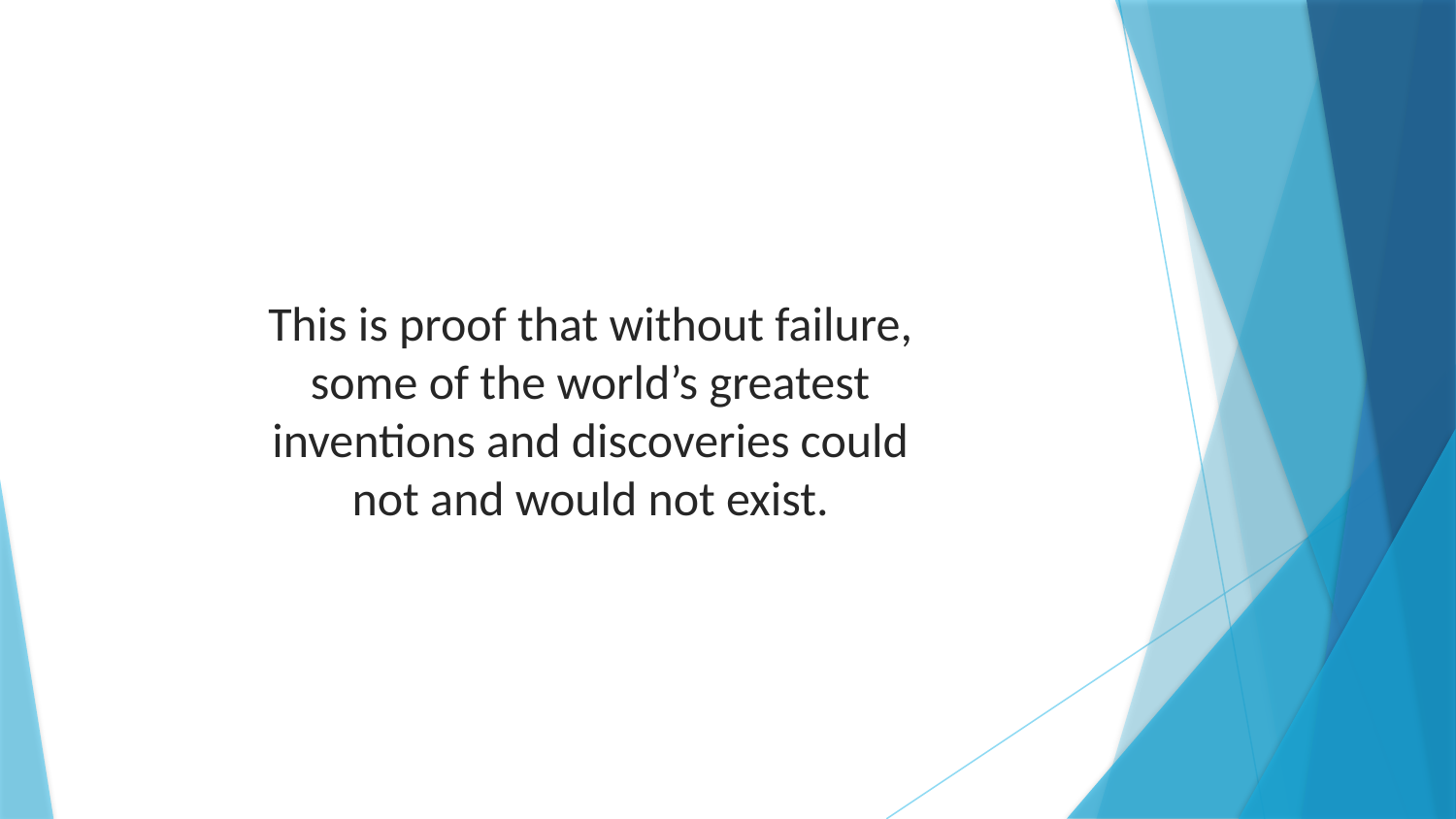

This is proof that without failure, some of the world’s greatest inventions and discoveries could not and would not exist.